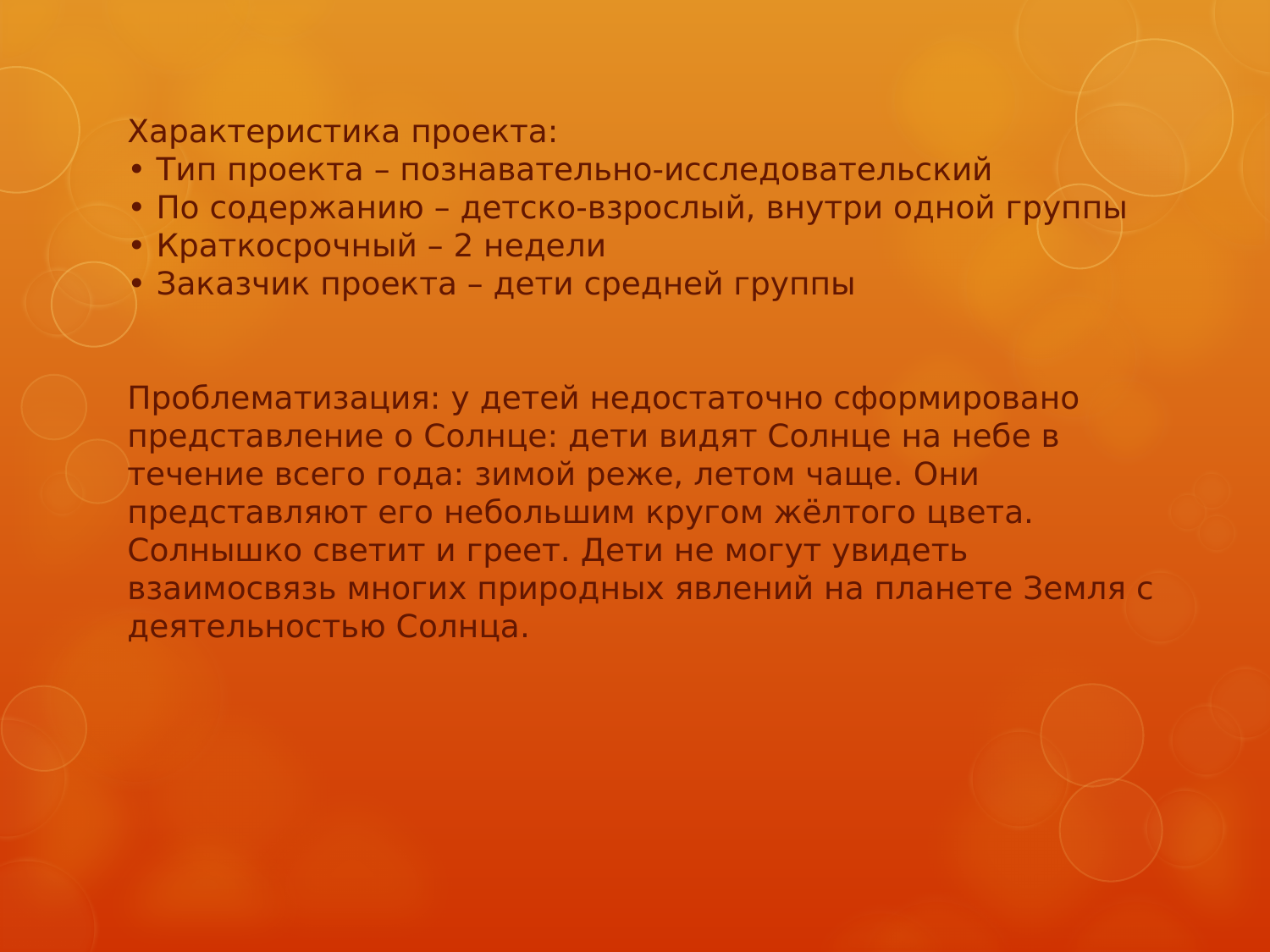

Характеристика проекта:
• Тип проекта – познавательно-исследовательский
• По содержанию – детско-взрослый, внутри одной группы
• Краткосрочный – 2 недели
• Заказчик проекта – дети средней группы

Проблематизация: у детей недостаточно сформировано представление о Солнце: дети видят Солнце на небе в течение всего года: зимой реже, летом чаще. Они представляют его небольшим кругом жёлтого цвета. Солнышко светит и греет. Дети не могут увидеть взаимосвязь многих природных явлений на планете Земля с деятельностью Солнца.